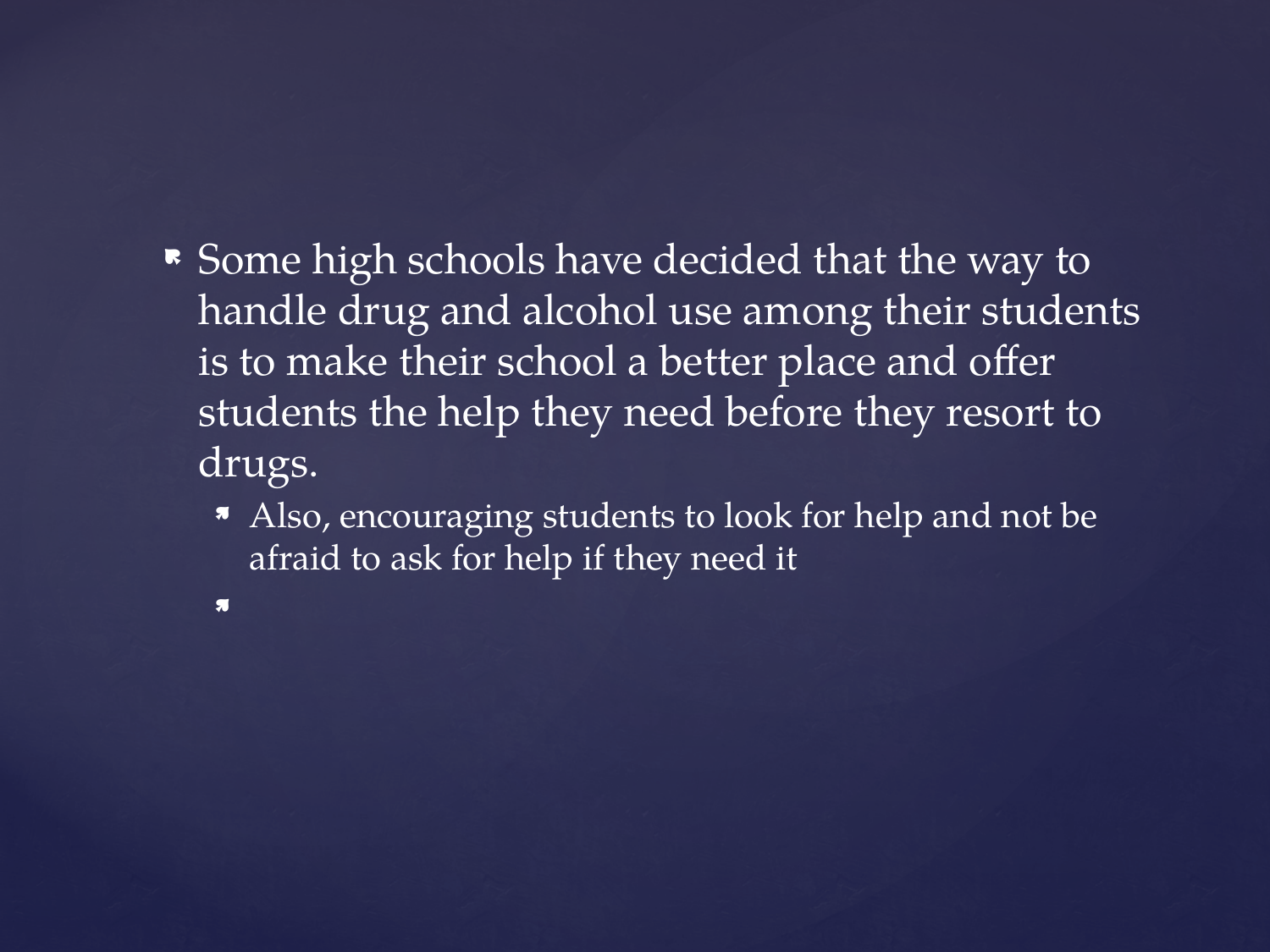

Some high schools have decided that the way to handle drug and alcohol use among their students is to make their school a better place and offer students the help they need before they resort to drugs.
Also, encouraging students to look for help and not be afraid to ask for help if they need it